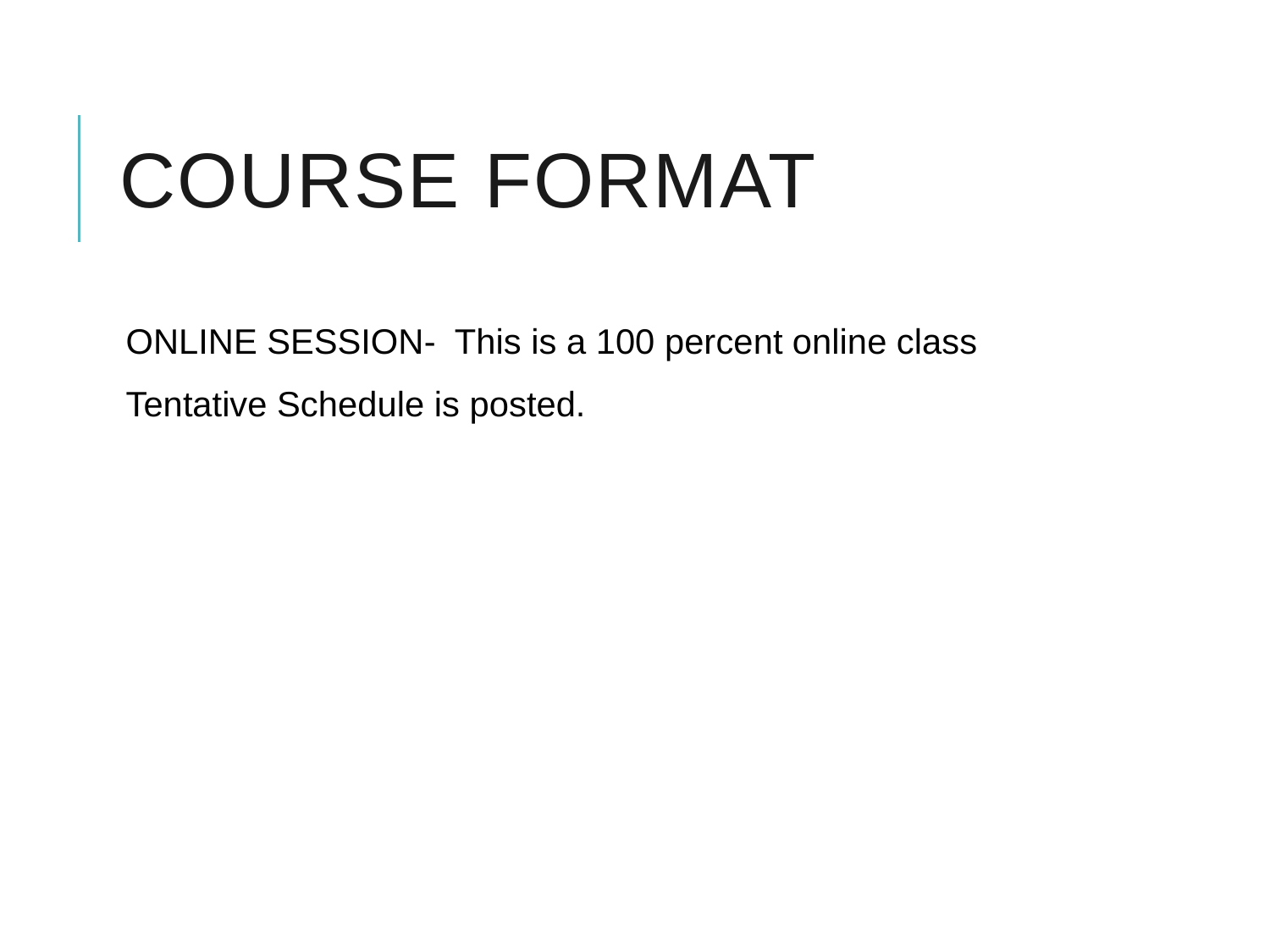

# Course Format
ONLINE SESSION-  This is a 100 percent online class
Tentative Schedule is posted.